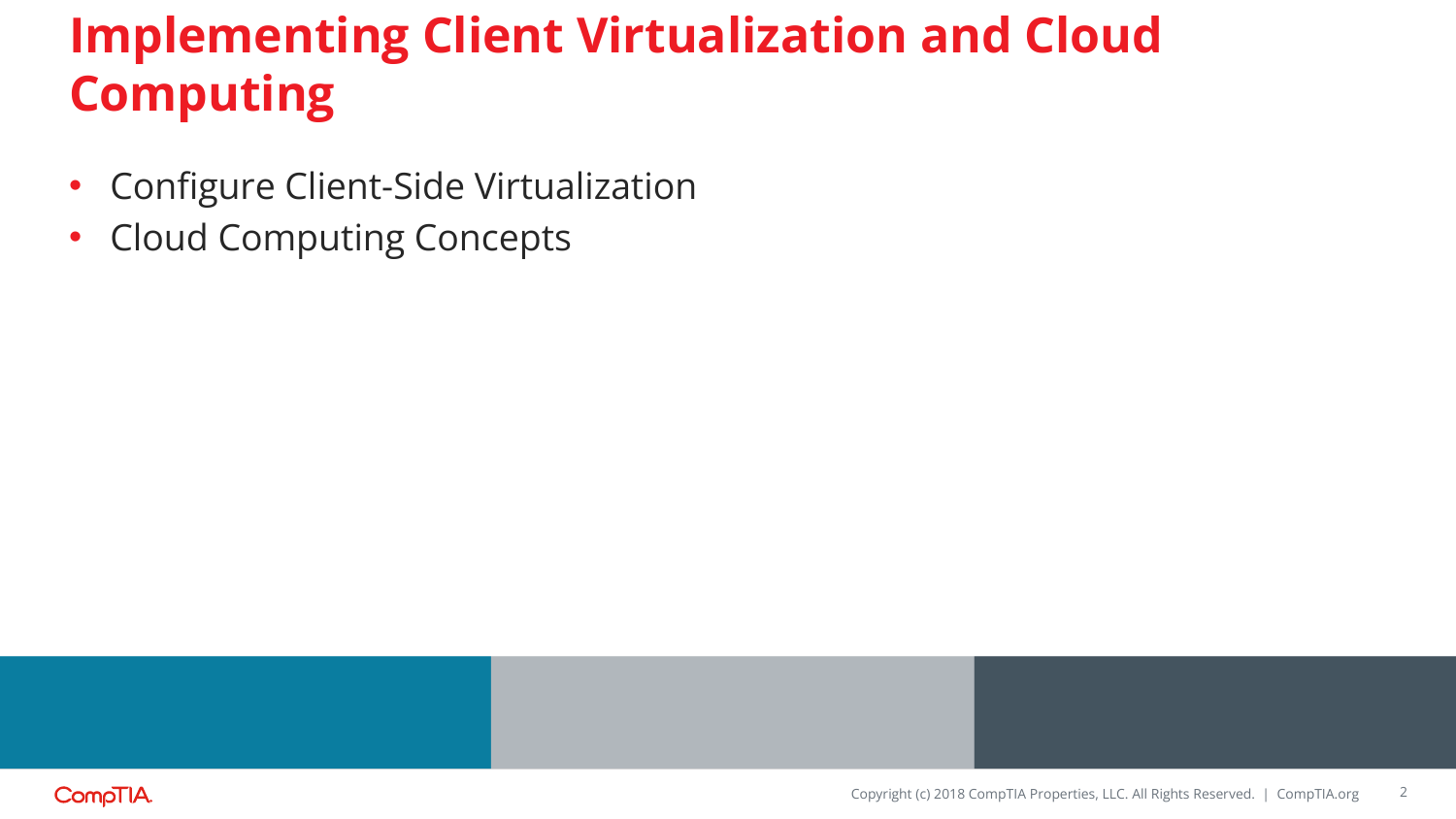

# Implementing Client Virtualization and Cloud Computing
Configure Client-Side Virtualization
Cloud Computing Concepts
2